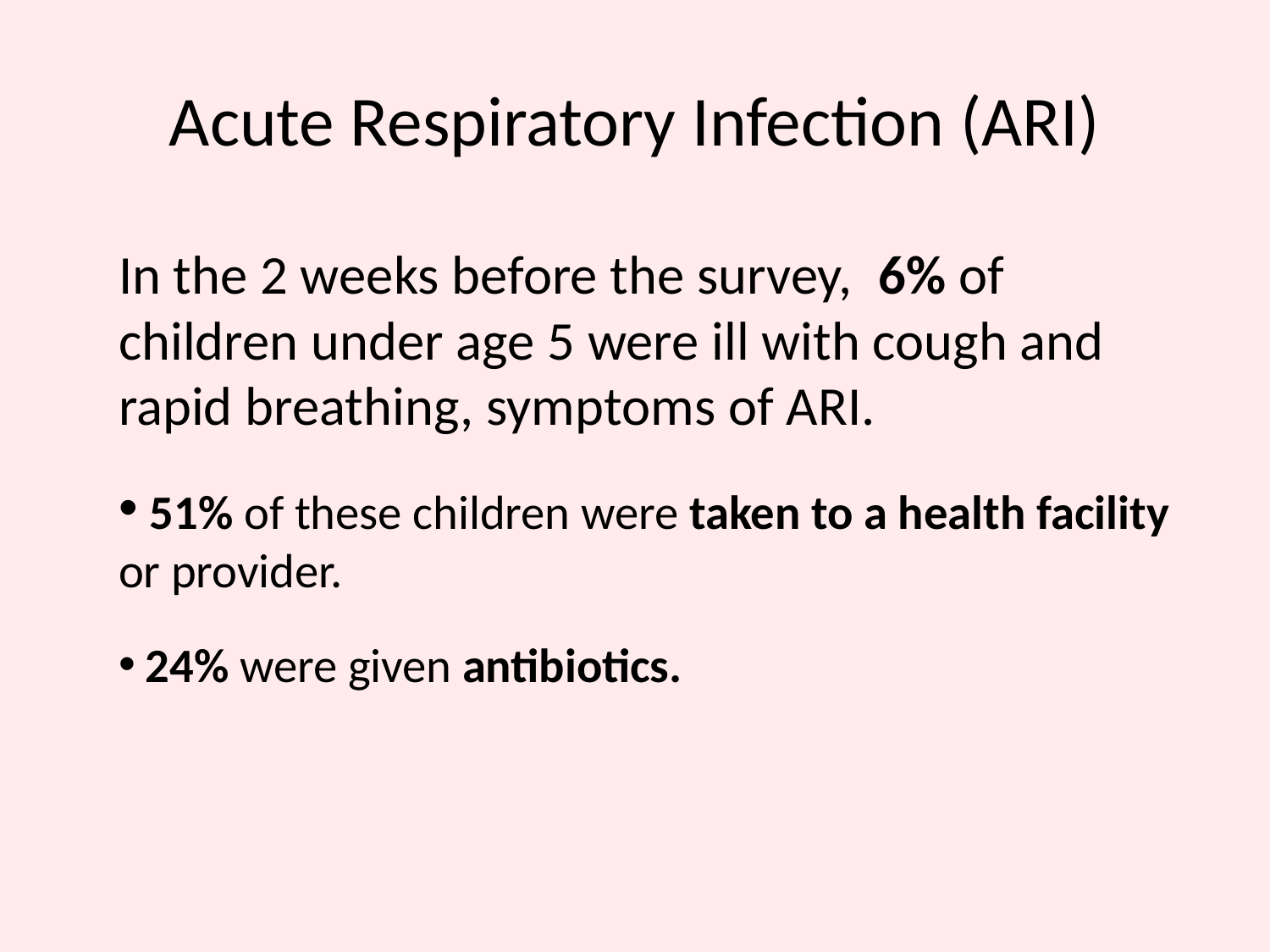

# Acute Respiratory Infection (ARI)
In the 2 weeks before the survey,  6% of children under age 5 were ill with cough and rapid breathing, symptoms of ARI.
 51% of these children were taken to a health facility or provider.
 24% were given antibiotics.